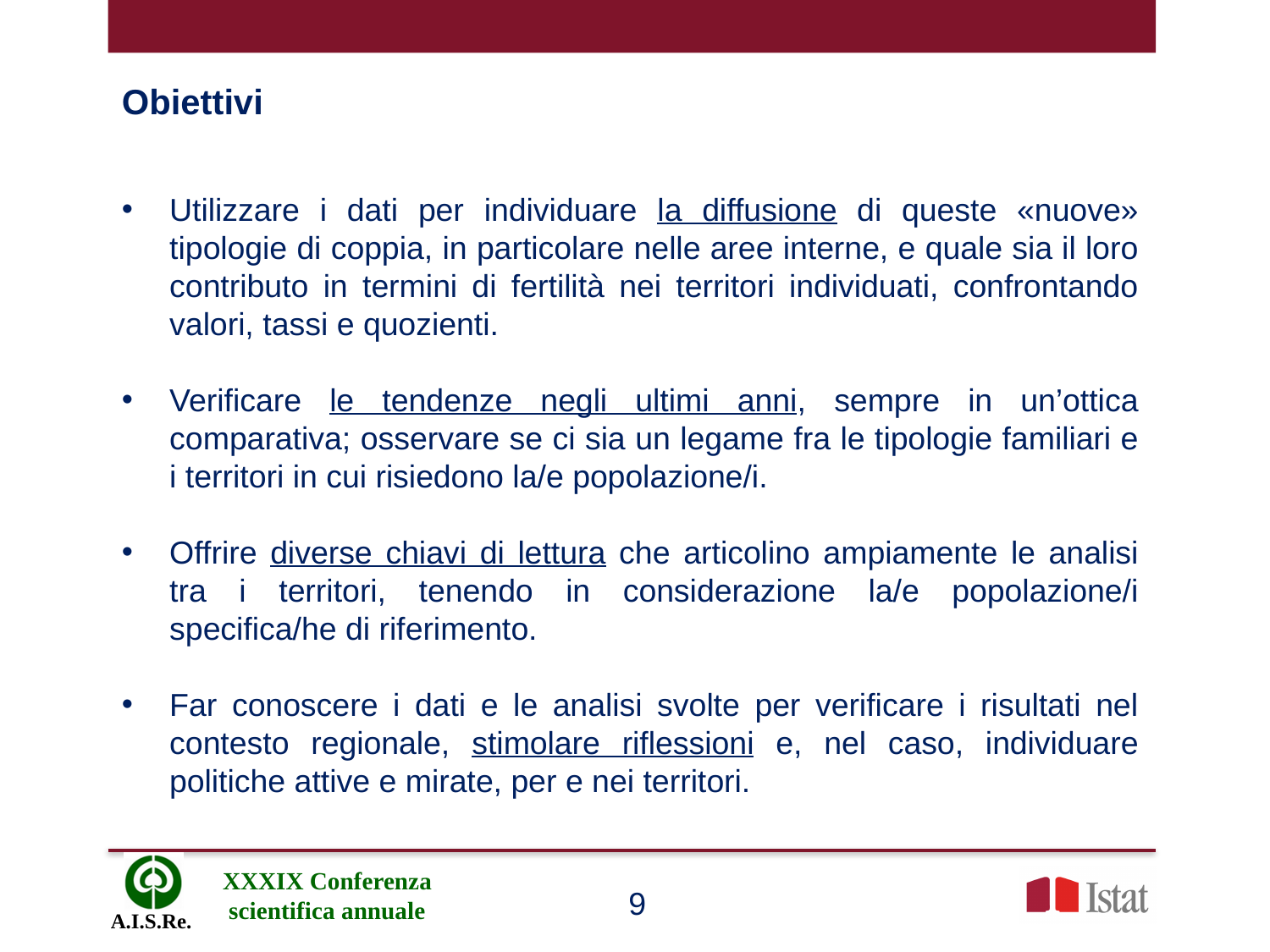

Obiettivi

Utilizzare i dati per individuare la diffusione di queste «nuove» tipologie di coppia, in particolare nelle aree interne, e quale sia il loro contributo in termini di fertilità nei territori individuati, confrontando valori, tassi e quozienti.

Verificare le tendenze negli ultimi anni, sempre in un’ottica comparativa; osservare se ci sia un legame fra le tipologie familiari e i territori in cui risiedono la/e popolazione/i.

Offrire diverse chiavi di lettura che articolino ampiamente le analisi tra i territori, tenendo in considerazione la/e popolazione/i specifica/he di riferimento.

Far conoscere i dati e le analisi svolte per verificare i risultati nel contesto regionale, stimolare riflessioni e, nel caso, individuare politiche attive e mirate, per e nei territori.
9